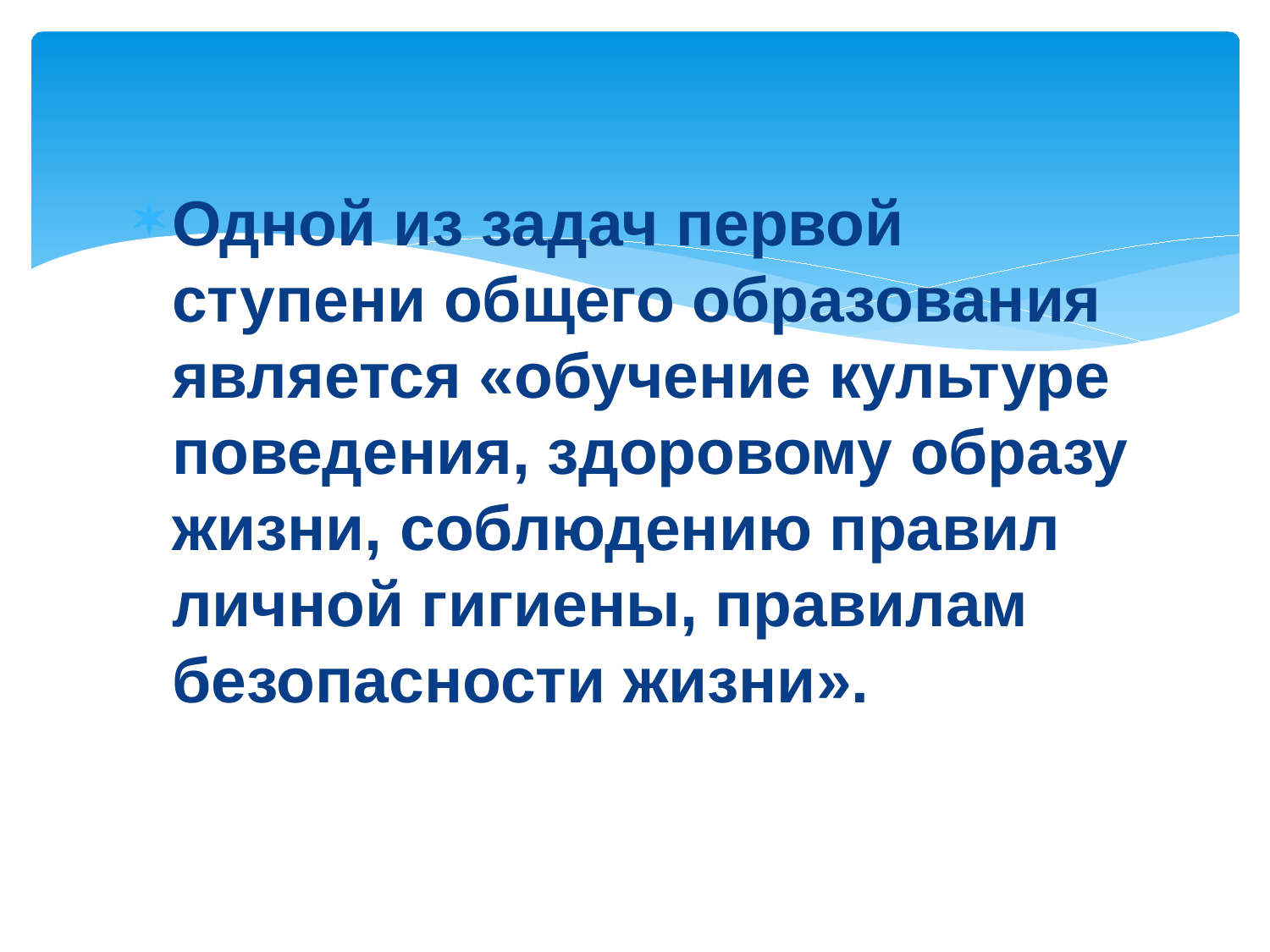

Одной из задач первой ступени общего образования  является «обучение культуре поведения, здоровому образу жизни, соблюдению правил личной гигиены, правилам безопасности жизни».